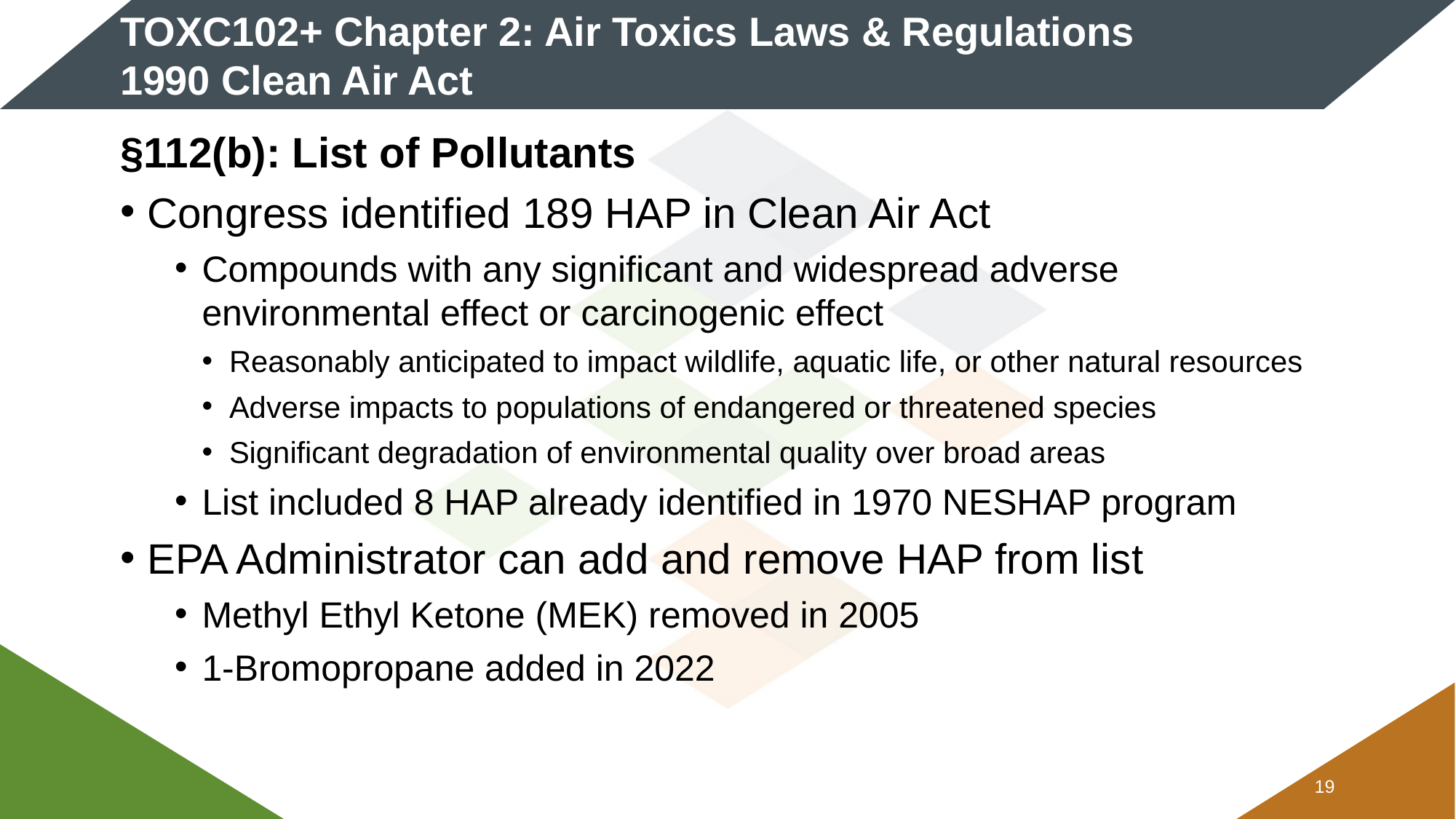

# TOXC102+ Chapter 2: Air Toxics Laws & Regulations 1990 Clean Air Act
§112(b): List of Pollutants
Congress identified 189 HAP in Clean Air Act
Compounds with any significant and widespread adverse environmental effect or carcinogenic effect
Reasonably anticipated to impact wildlife, aquatic life, or other natural resources
Adverse impacts to populations of endangered or threatened species
Significant degradation of environmental quality over broad areas
List included 8 HAP already identified in 1970 NESHAP program
EPA Administrator can add and remove HAP from list
Methyl Ethyl Ketone (MEK) removed in 2005
1-Bromopropane added in 2022
19